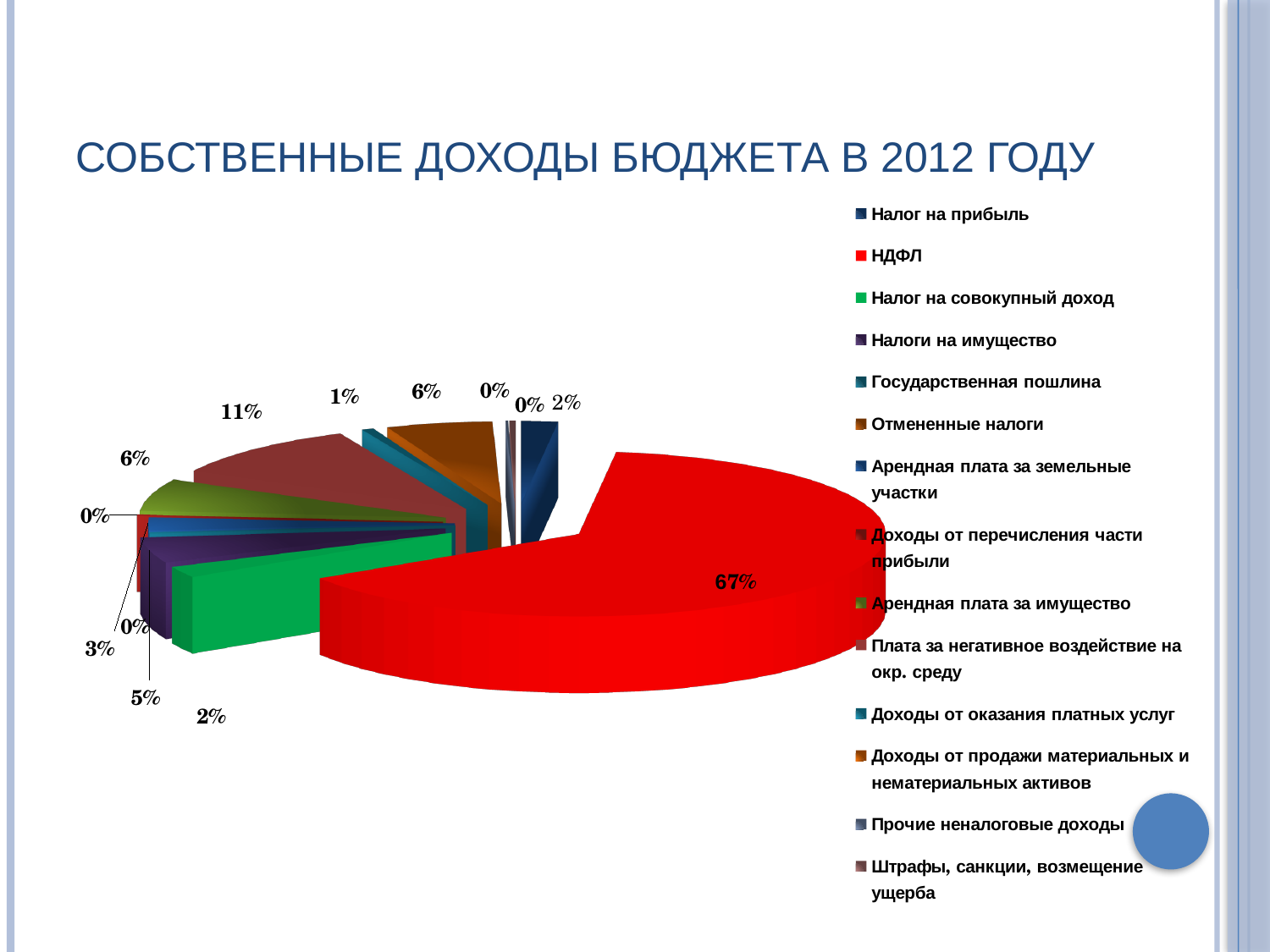

# Собственные доходы бюджета в 2012 году

[unsupported chart]